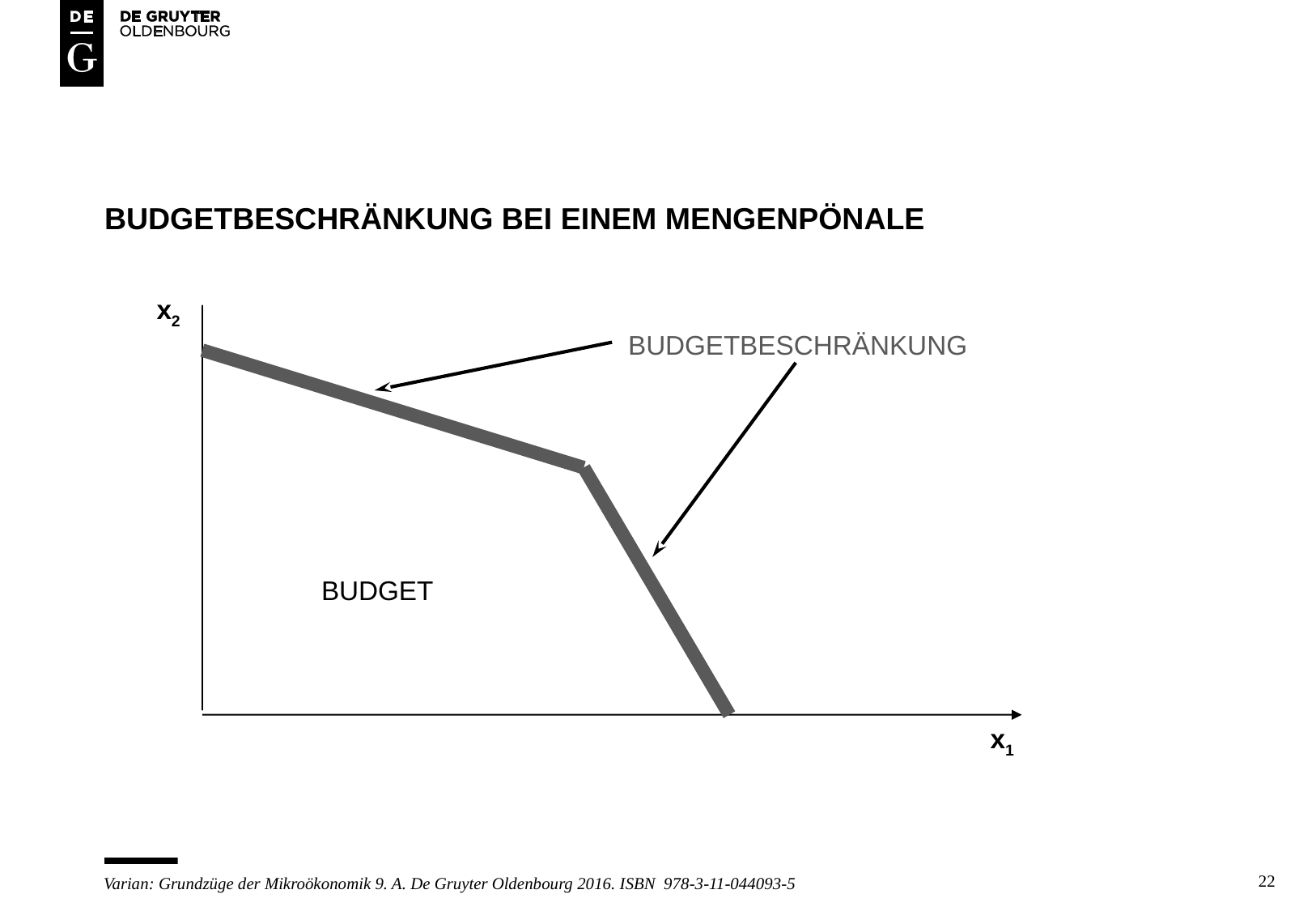

# Budgetbeschränkung bei einem Mengenpönale
x2

BUDGETBESCHRÄNKUNG

BUDGET

x1
22
Varian: Grundzüge der Mikroökonomik 9. A. De Gruyter Oldenbourg 2016. ISBN  978-3-11-044093-5